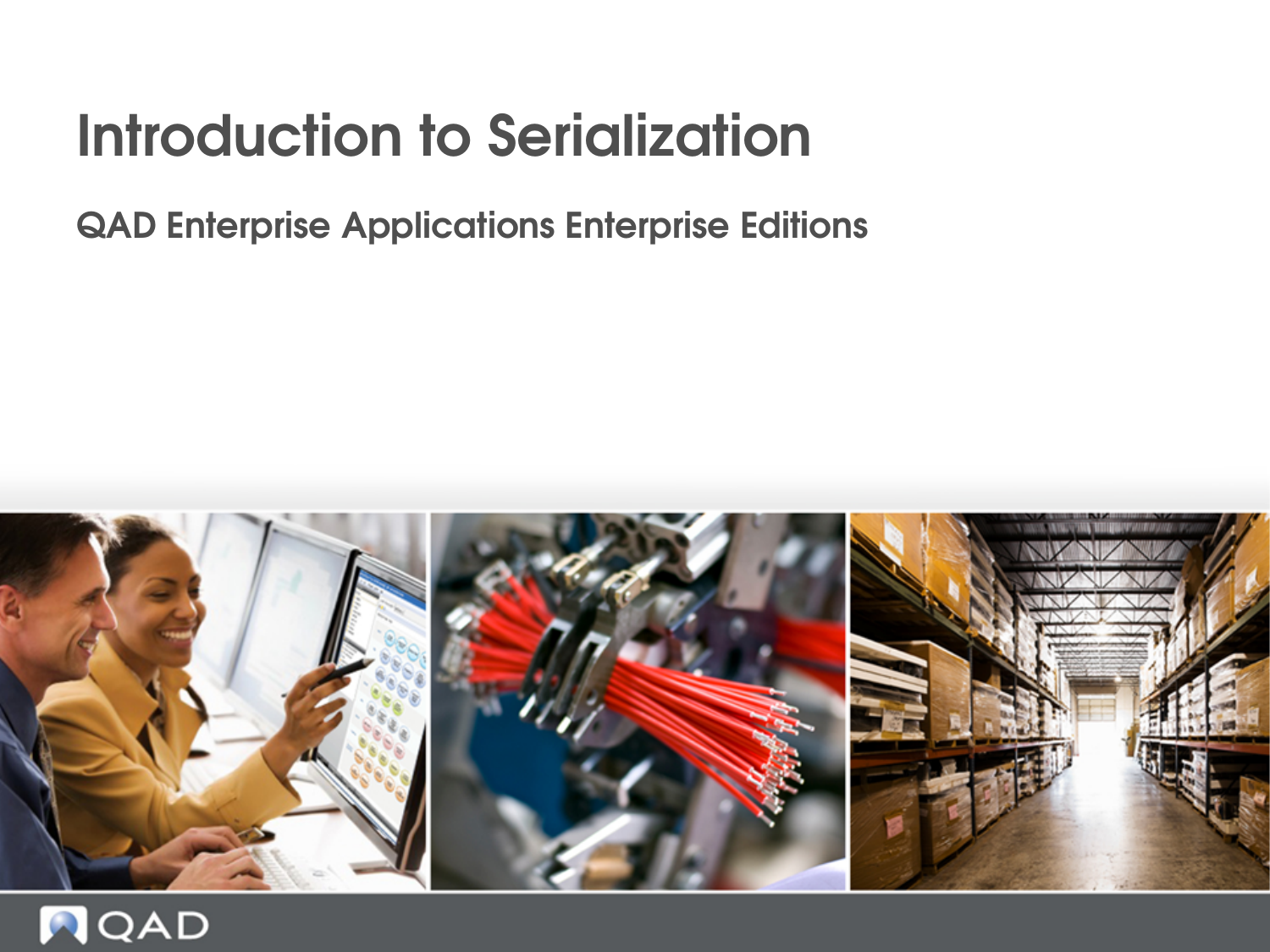

# Introduction to Serialization
QAD Enterprise Applications Enterprise Editions